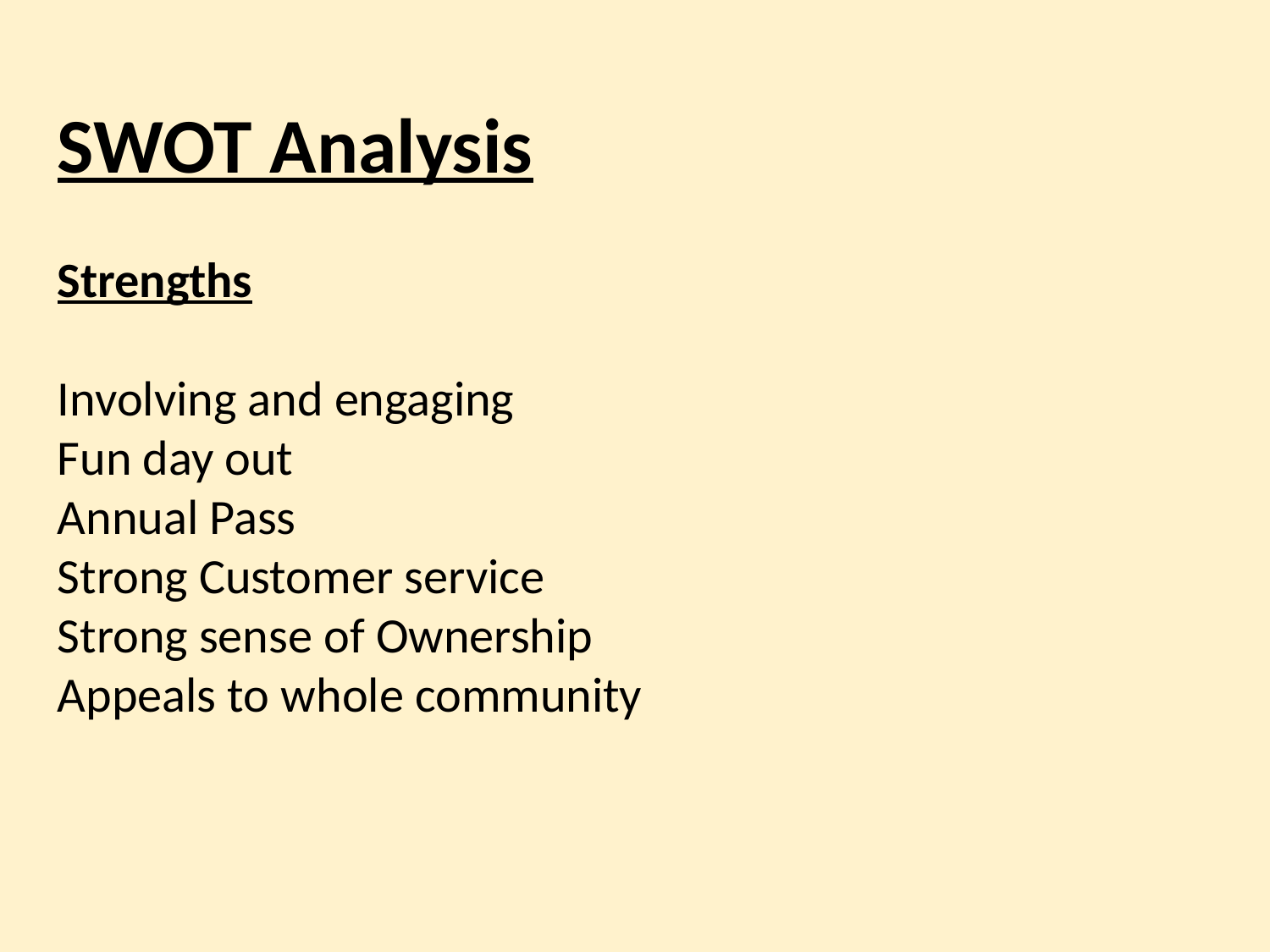

SWOT Analysis

Strengths

Involving and engaging
Fun day out
Annual Pass
Strong Customer service
Strong sense of Ownership
Appeals to whole community